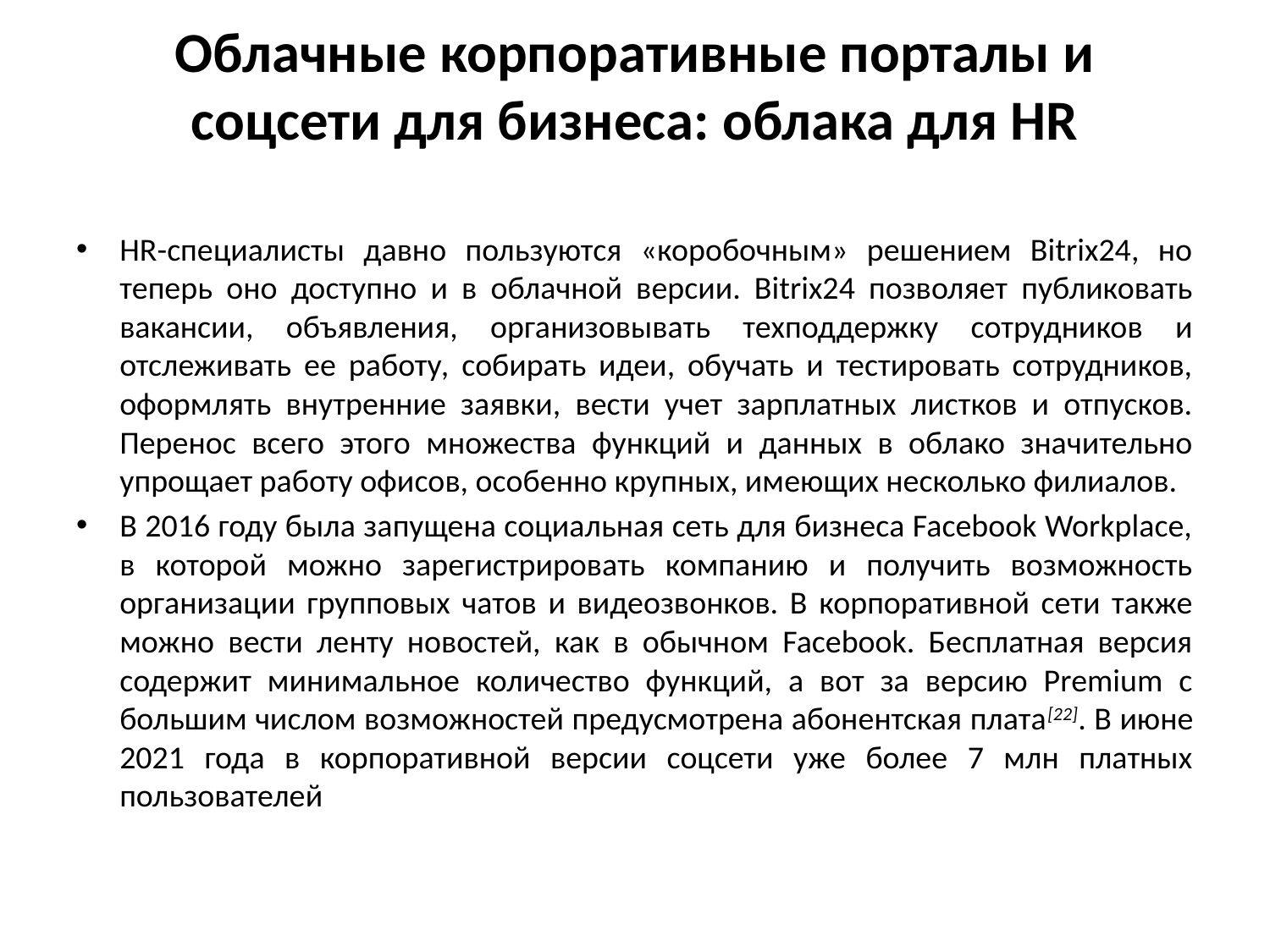

# Облачные корпоративные порталы и соцсети для бизнеса: облака для HR
HR-специалисты давно пользуются «коробочным» решением Bitrix24, но теперь оно доступно и в облачной версии. Bitrix24 позволяет публиковать вакансии, объявления, организовывать техподдержку сотрудников и отслеживать ее работу, собирать идеи, обучать и тестировать сотрудников, оформлять внутренние заявки, вести учет зарплатных листков и отпусков. Перенос всего этого множества функций и данных в облако значительно упрощает работу офисов, особенно крупных, имеющих несколько филиалов.
В 2016 году была запущена социальная сеть для бизнеса Facebook Workplace, в которой можно зарегистрировать компанию и получить возможность организации групповых чатов и видеозвонков. В корпоративной сети также можно вести ленту новостей, как в обычном Facebook. Бесплатная версия содержит минимальное количество функций, а вот за версию Premium с большим числом возможностей предусмотрена абонентская плата[22]. В июне 2021 года в корпоративной версии соцсети уже более 7 млн платных пользователей